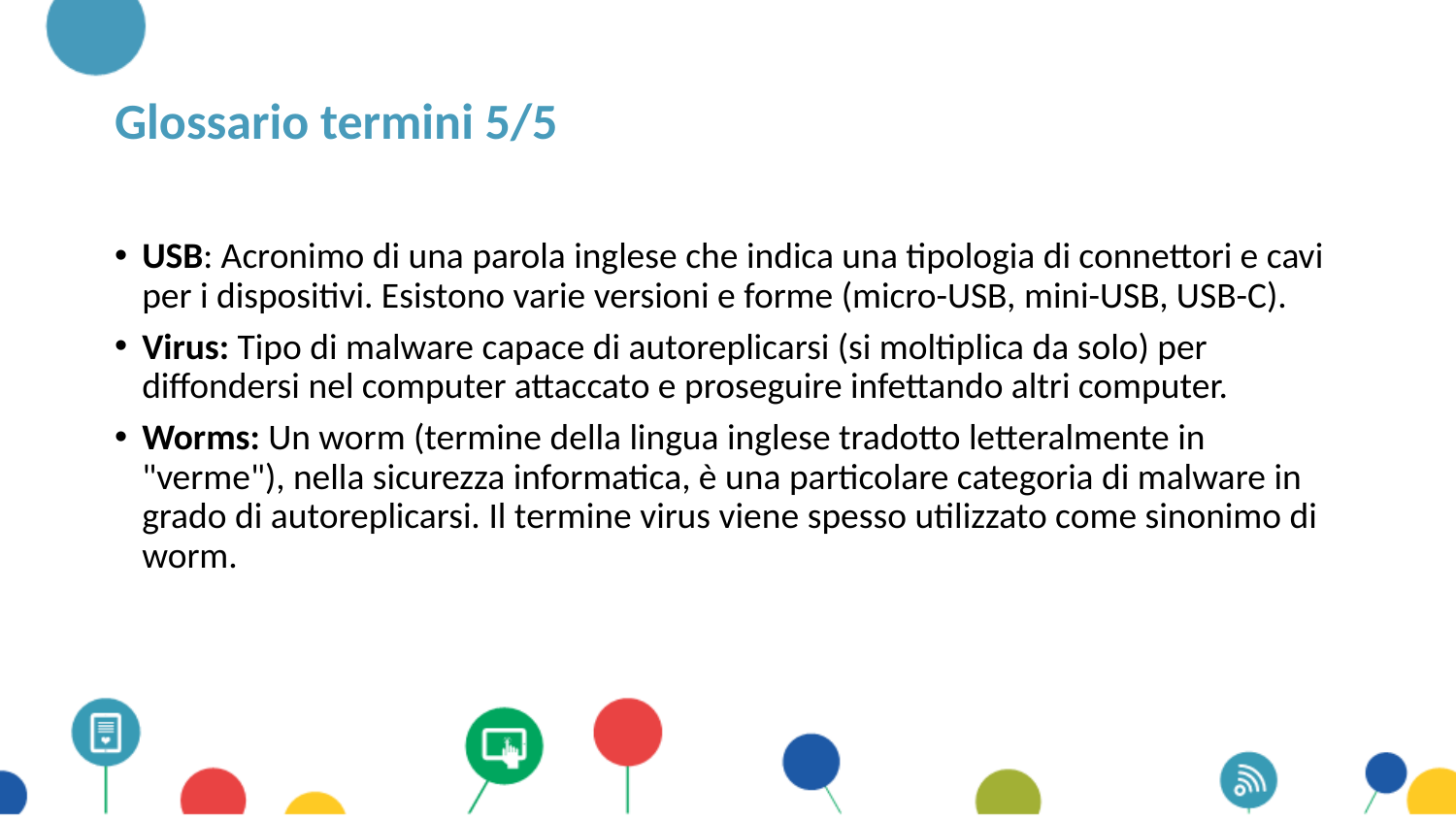

# Glossario termini 5/5
USB: Acronimo di una parola inglese che indica una tipologia di connettori e cavi per i dispositivi. Esistono varie versioni e forme (micro-USB, mini-USB, USB-C).
Virus: Tipo di malware capace di autoreplicarsi (si moltiplica da solo) per diffondersi nel computer attaccato e proseguire infettando altri computer.
Worms: Un worm (termine della lingua inglese tradotto letteralmente in "verme"), nella sicurezza informatica, è una particolare categoria di malware in grado di autoreplicarsi. Il termine virus viene spesso utilizzato come sinonimo di worm.